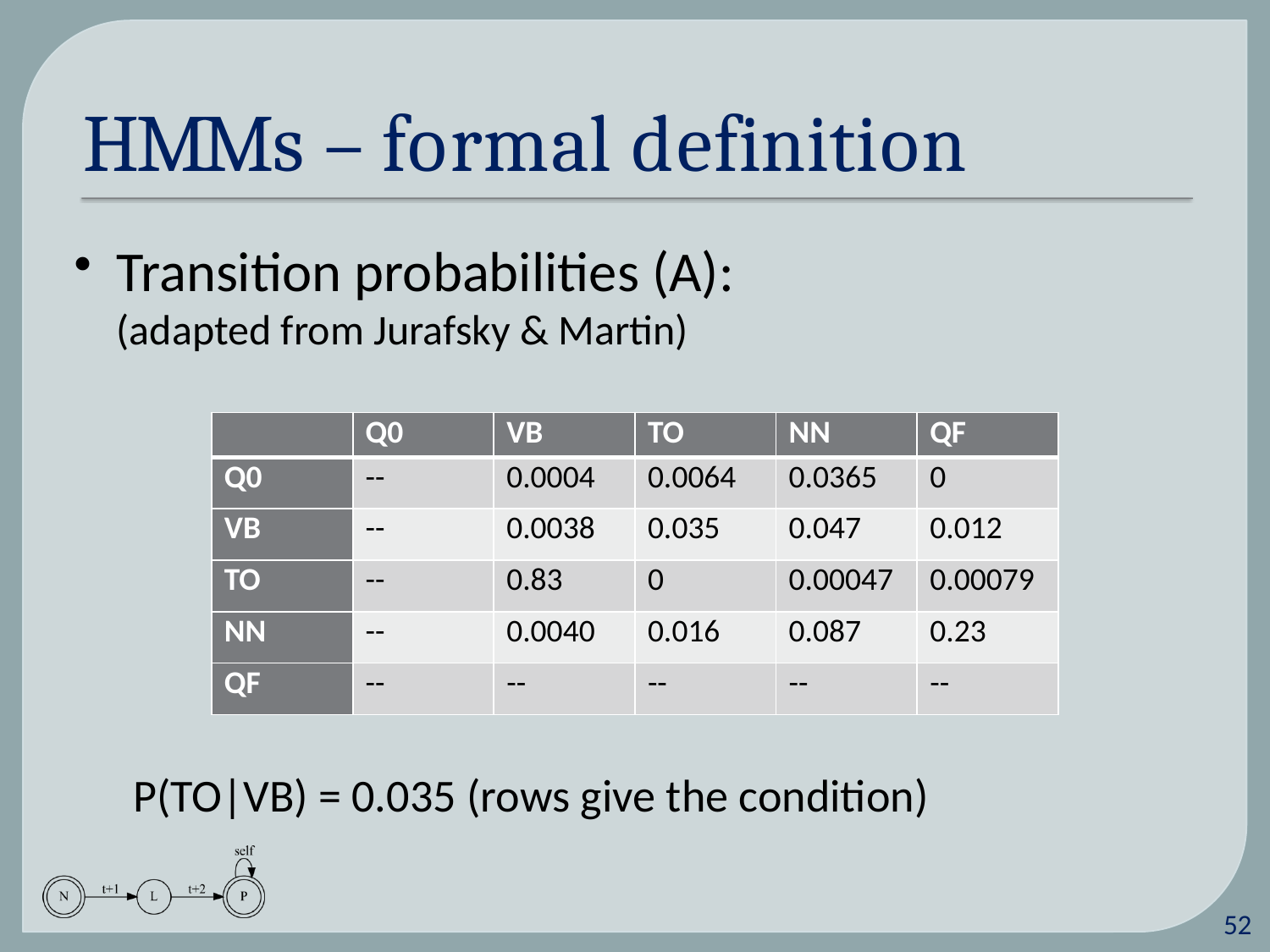

# HMMs – formal definition
Transition probabilities (A):
(adapted from Jurafsky & Martin)

P(TO|VB) = 0.035 (rows give the condition)
|  | Q0 | VB | TO | NN | QF |
| --- | --- | --- | --- | --- | --- |
| Q0 | -- | 0.0004 | 0.0064 | 0.0365 | 0 |
| VB | -- | 0.0038 | 0.035 | 0.047 | 0.012 |
| TO | -- | 0.83 | 0 | 0.00047 | 0.00079 |
| NN | -- | 0.0040 | 0.016 | 0.087 | 0.23 |
| QF | -- | -- | -- | -- | -- |
52